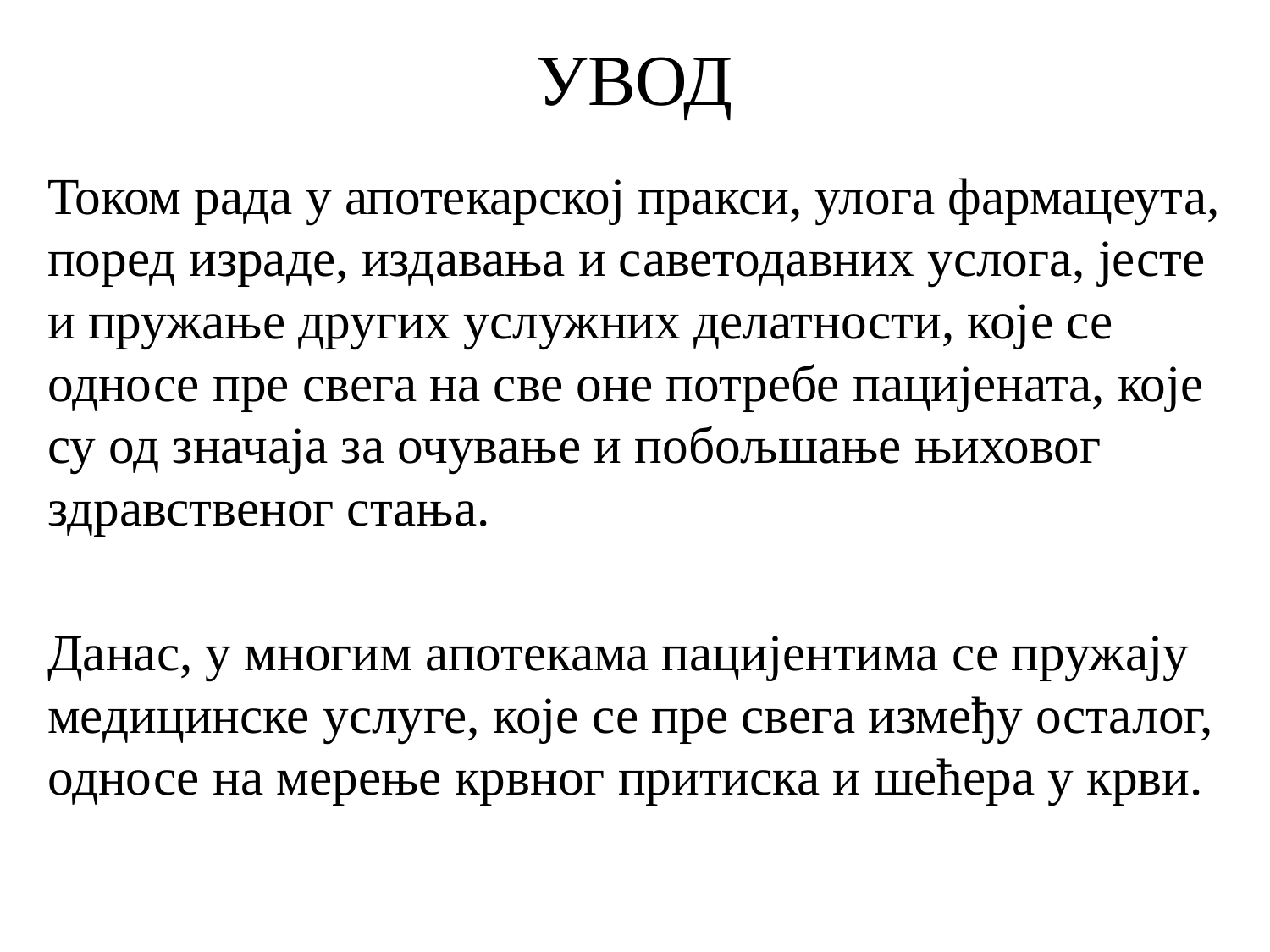

# УВОД
Током рада у апотекарској пракси, улога фармацеута, поред израде, издавања и саветодавних услога, јесте и пружање других услужних делатности, које се односе пре свега на све оне потребе пацијената, које су од значаја за очување и побољшање њиховог здравственог стања.

Данас, у многим апотекама пацијентима се пружају медицинске услуге, које се пре свега између осталог, односе на мерење крвног притиска и шећера у крви.